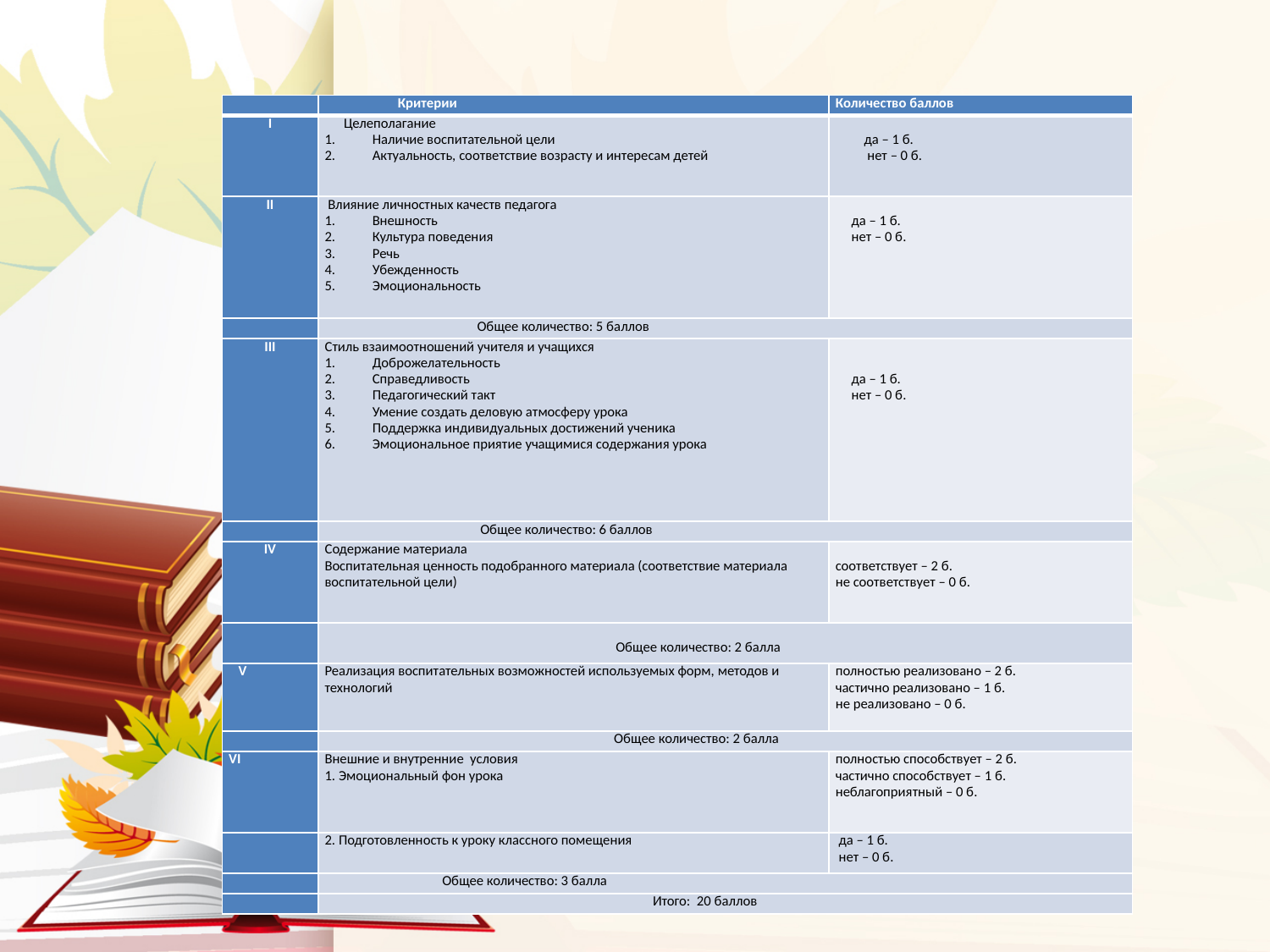

|  | Критерии | Количество баллов |
| --- | --- | --- |
| I | Целеполагание Наличие воспитательной цели Актуальность, соответствие возрасту и интересам детей | да – 1 б. нет – 0 б. |
| II | Влияние личностных качеств педагога Внешность Культура поведения Речь Убежденность Эмоциональность | да – 1 б. нет – 0 б. |
|  | Общее количество: 5 баллов |  |
| III | Стиль взаимоотношений учителя и учащихся Доброжелательность Справедливость Педагогический такт Умение создать деловую атмосферу урока Поддержка индивидуальных достижений ученика Эмоциональное приятие учащимися содержания урока | да – 1 б. нет – 0 б. |
|  | Общее количество: 6 баллов |  |
| IV | Содержание материала Воспитательная ценность подобранного материала (соответствие материала воспитательной цели) | соответствует – 2 б. не соответствует – 0 б. |
|  | Общее количество: 2 балла |  |
| V | Реализация воспитательных возможностей используемых форм, методов и технологий | полностью реализовано – 2 б. частично реализовано – 1 б. не реализовано – 0 б. |
|  | Общее количество: 2 балла |  |
| VI | Внешние и внутренние условия 1. Эмоциональный фон урока | полностью способствует – 2 б. частично способствует – 1 б. неблагоприятный – 0 б. |
|  | 2. Подготовленность к уроку классного помещения | да – 1 б. нет – 0 б. |
|  | Общее количество: 3 балла |  |
|  | Итого: 20 баллов |  |